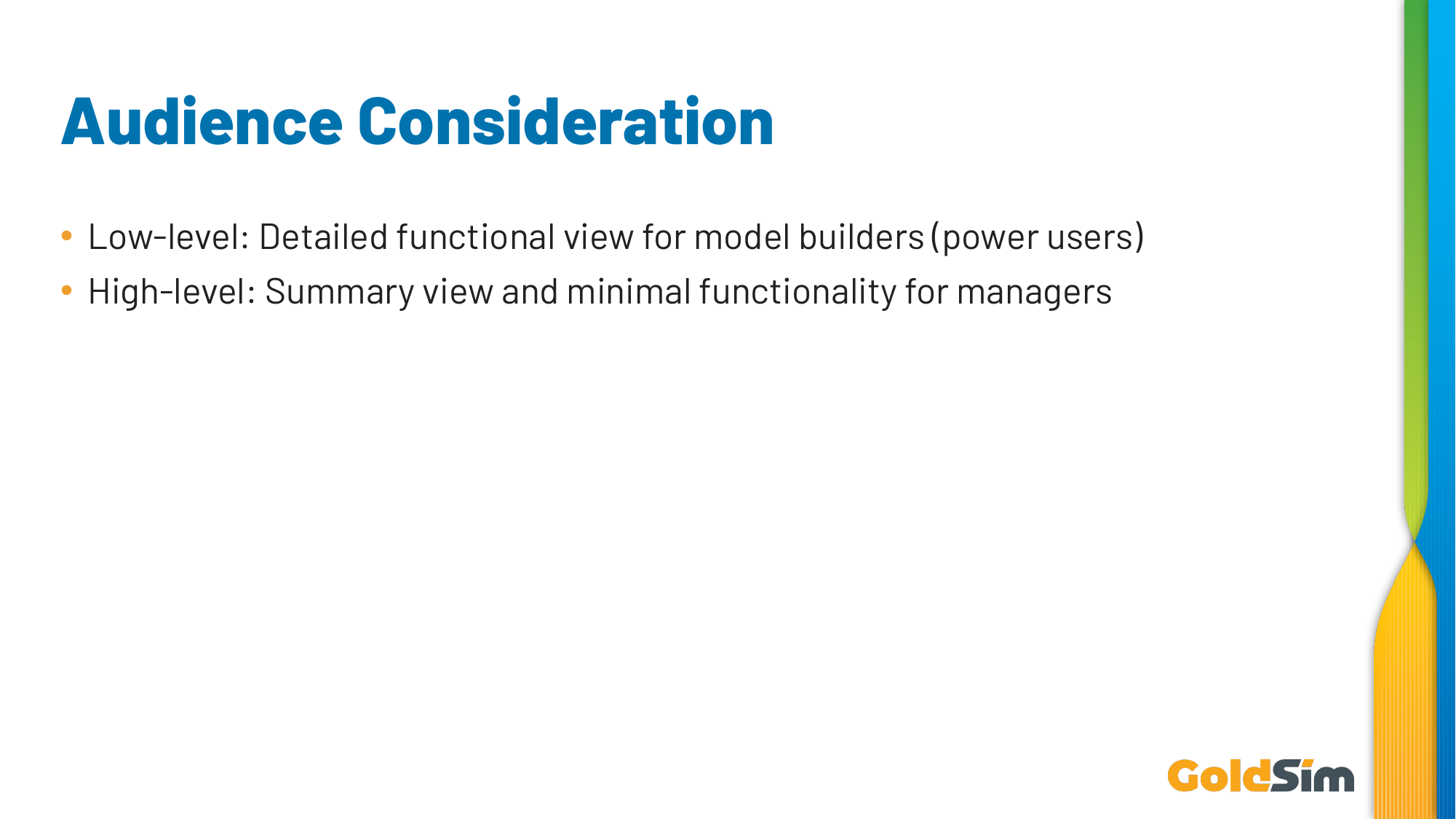

# Audience Consideration
Low-level: Detailed functional view for model builders (power users)
High-level: Summary view and minimal functionality for managers